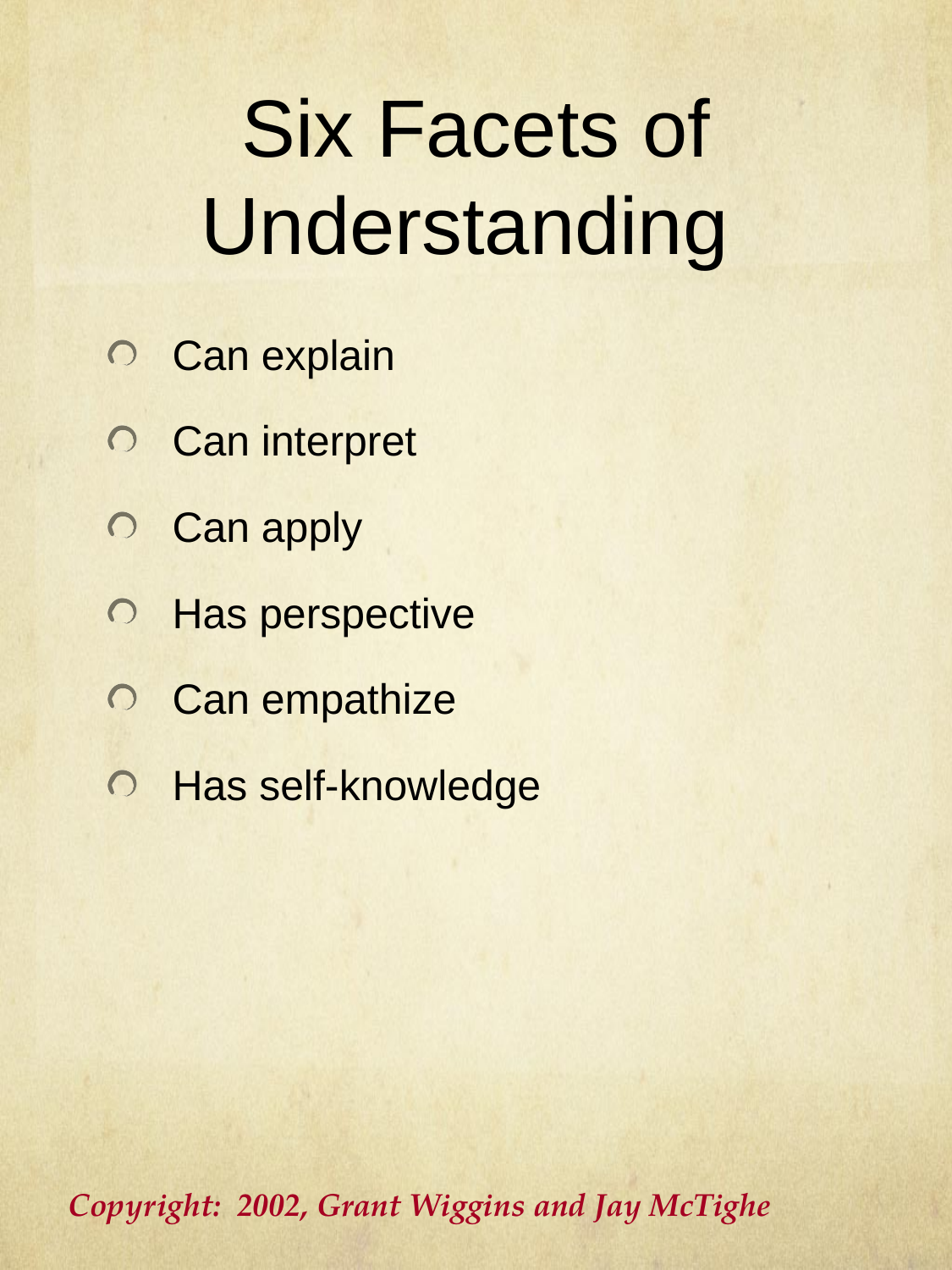

# Six Facets of Understanding
Can explain
Can interpret
Can apply
Has perspective
Can empathize
Has self-knowledge
Copyright:  2002, Grant Wiggins and Jay McTighe